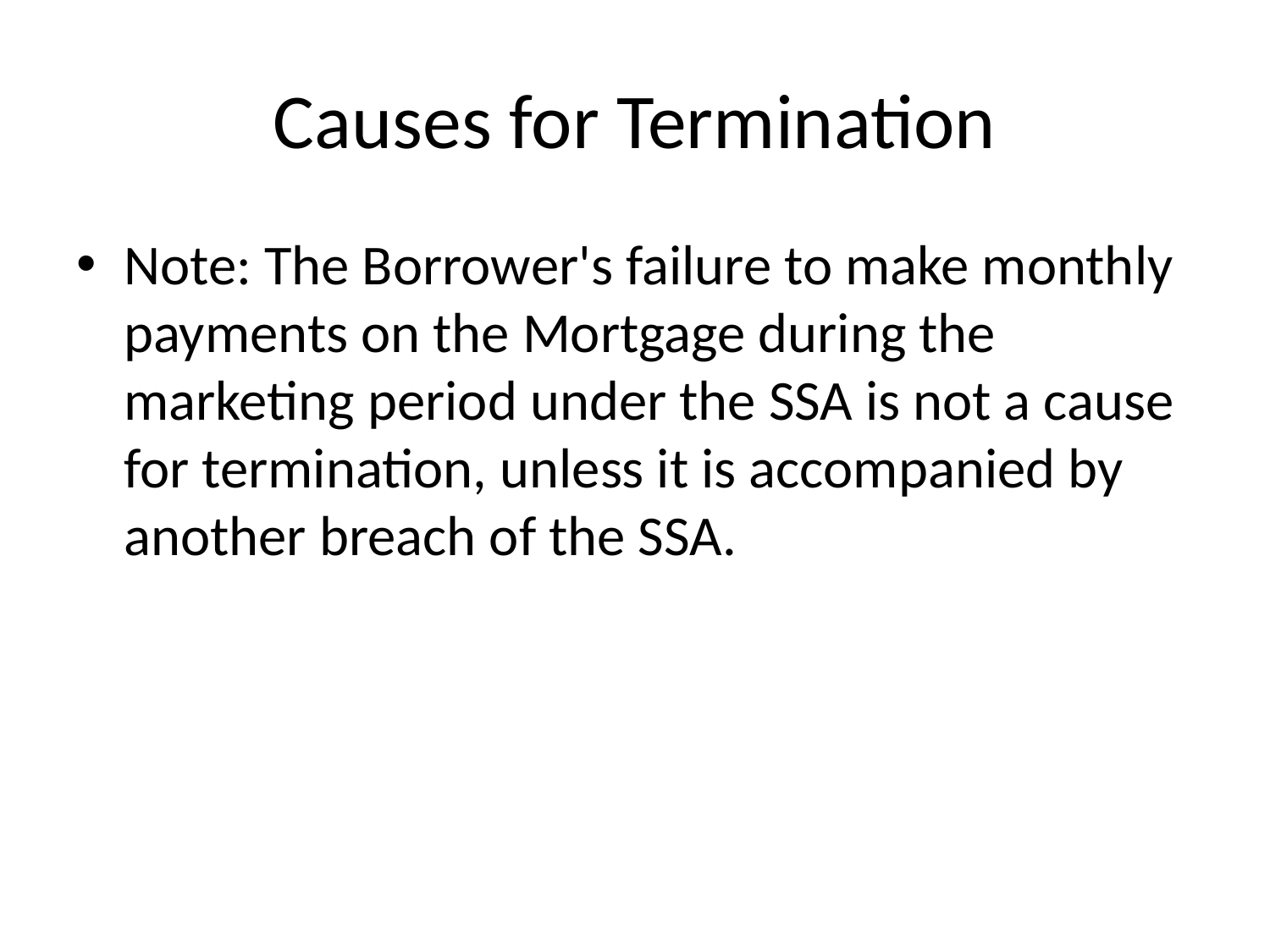

# Causes for Termination
Note: The Borrower's failure to make monthly payments on the Mortgage during the marketing period under the SSA is not a cause for termination, unless it is accompanied by another breach of the SSA.